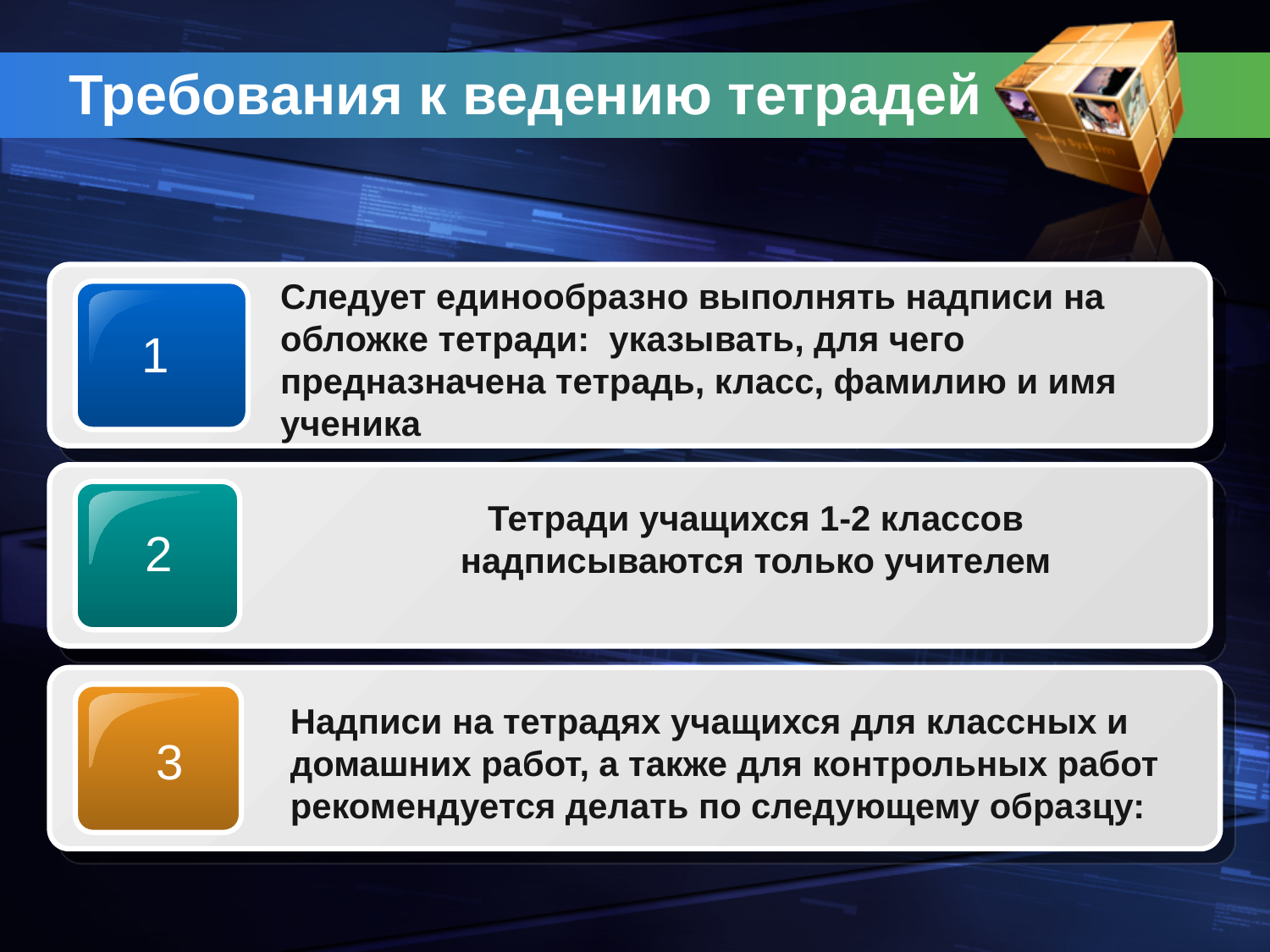

# Требования к ведению тетрадей

Следует единообразно выполнять надписи на обложке тетради:  указывать, для чего предназначена тетрадь, класс, фамилию и имя ученика

1

Тетради учащихся 1-2 классов надписываются только учителем

2

Надписи на тетрадях учащихся для классных и домашних работ, а также для контрольных работ рекомендуется делать по следующему образцу:

3